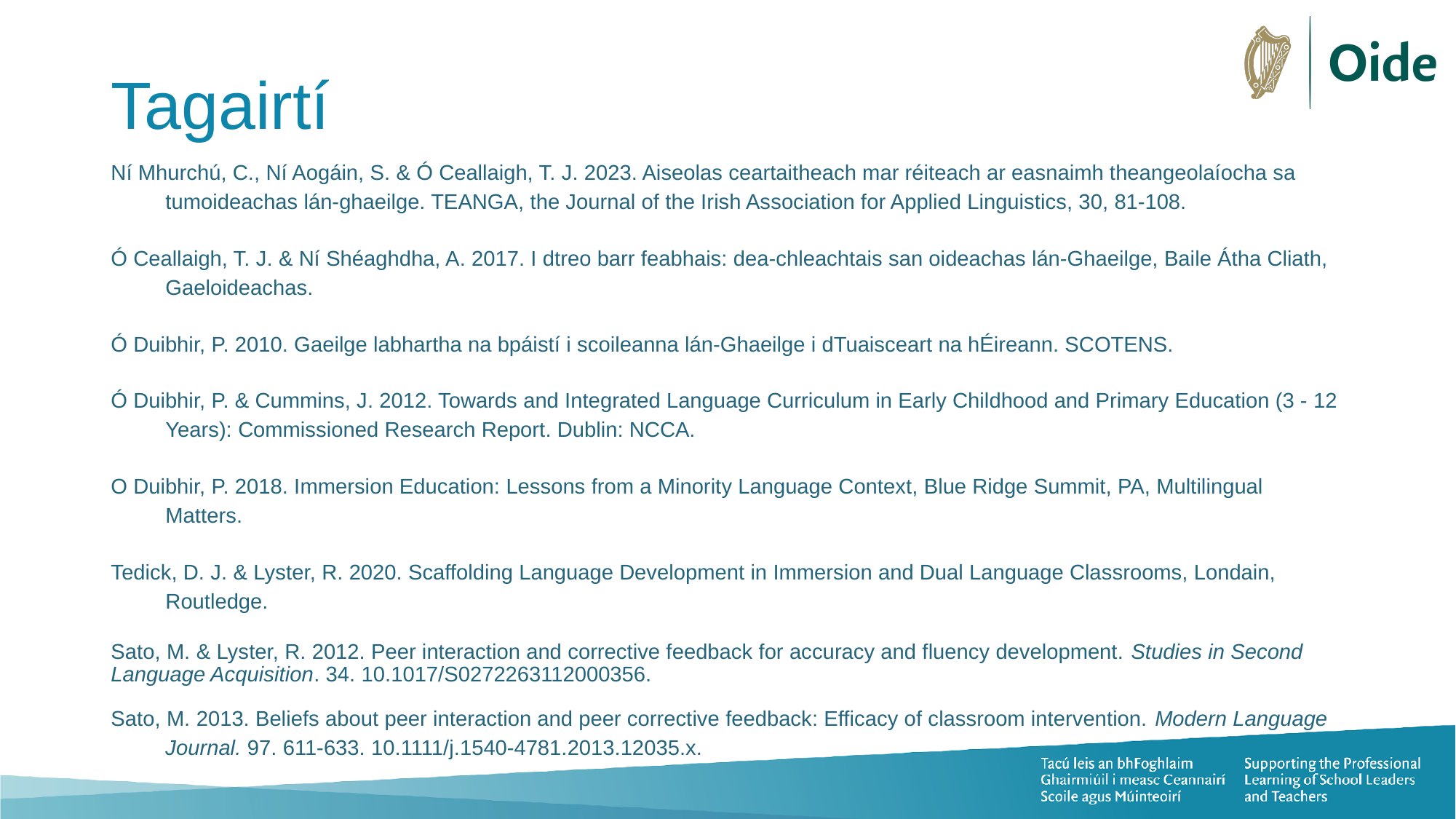

# Tagairtí
Ní Mhurchú, C., Ní Aogáin, S. & Ó Ceallaigh, T. J. 2023. Aiseolas ceartaitheach mar réiteach ar easnaimh theangeolaíocha sa tumoideachas lán-ghaeilge. TEANGA, the Journal of the Irish Association for Applied Linguistics, 30, 81-108.
Ó Ceallaigh, T. J. & Ní Shéaghdha, A. 2017. I dtreo barr feabhais: dea-chleachtais san oideachas lán-Ghaeilge, Baile Átha Cliath, Gaeloideachas.
Ó Duibhir, P. 2010. Gaeilge labhartha na bpáistí i scoileanna lán-Ghaeilge i dTuaisceart na hÉireann. SCOTENS.
Ó Duibhir, P. & Cummins, J. 2012. Towards and Integrated Language Curriculum in Early Childhood and Primary Education (3 - 12 Years): Commissioned Research Report. Dublin: NCCA.
O Duibhir, P. 2018. Immersion Education: Lessons from a Minority Language Context, Blue Ridge Summit, PA, Multilingual Matters.
Tedick, D. J. & Lyster, R. 2020. Scaffolding Language Development in Immersion and Dual Language Classrooms, Londain, Routledge.
Sato, M. & Lyster, R. 2012. Peer interaction and corrective feedback for accuracy and fluency development. Studies in Second Language Acquisition. 34. 10.1017/S0272263112000356.
Sato, M. 2013. Beliefs about peer interaction and peer corrective feedback: Efficacy of classroom intervention. Modern Language Journal. 97. 611-633. 10.1111/j.1540-4781.2013.12035.x.

.